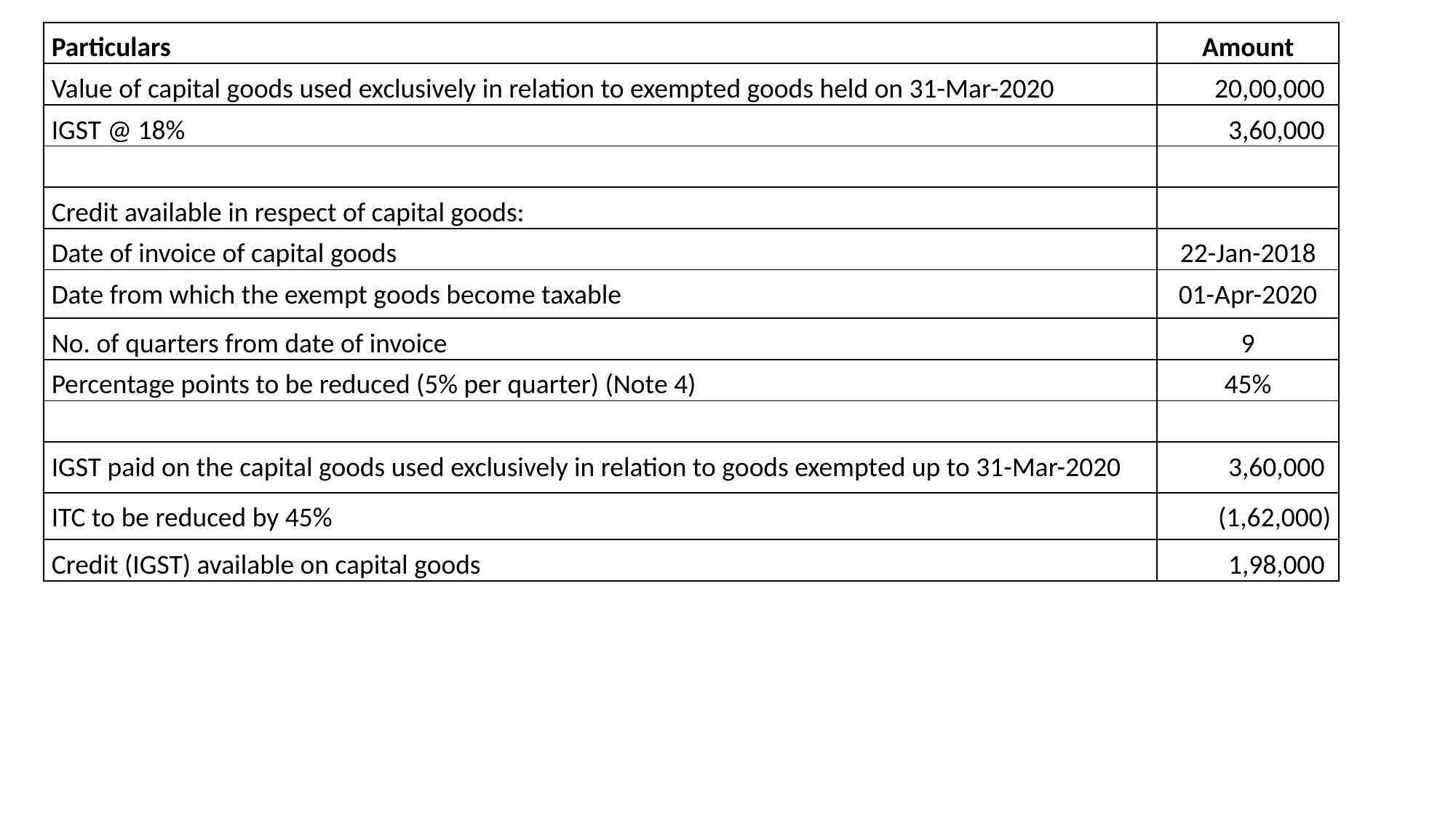

| Particulars | Amount |
| --- | --- |
| Value of capital goods used exclusively in relation to exempted goods held on 31-Mar-2020 | 20,00,000 |
| IGST @ 18% | 3,60,000 |
|  |  |
| Credit available in respect of capital goods: |  |
| Date of invoice of capital goods | 22-Jan-2018 |
| Date from which the exempt goods become taxable | 01-Apr-2020 |
| No. of quarters from date of invoice | 9 |
| Percentage points to be reduced (5% per quarter) (Note 4) | 45% |
|  |  |
| IGST paid on the capital goods used exclusively in relation to goods exempted up to 31-Mar-2020 | 3,60,000 |
| ITC to be reduced by 45% | (1,62,000) |
| Credit (IGST) available on capital goods | 1,98,000 |